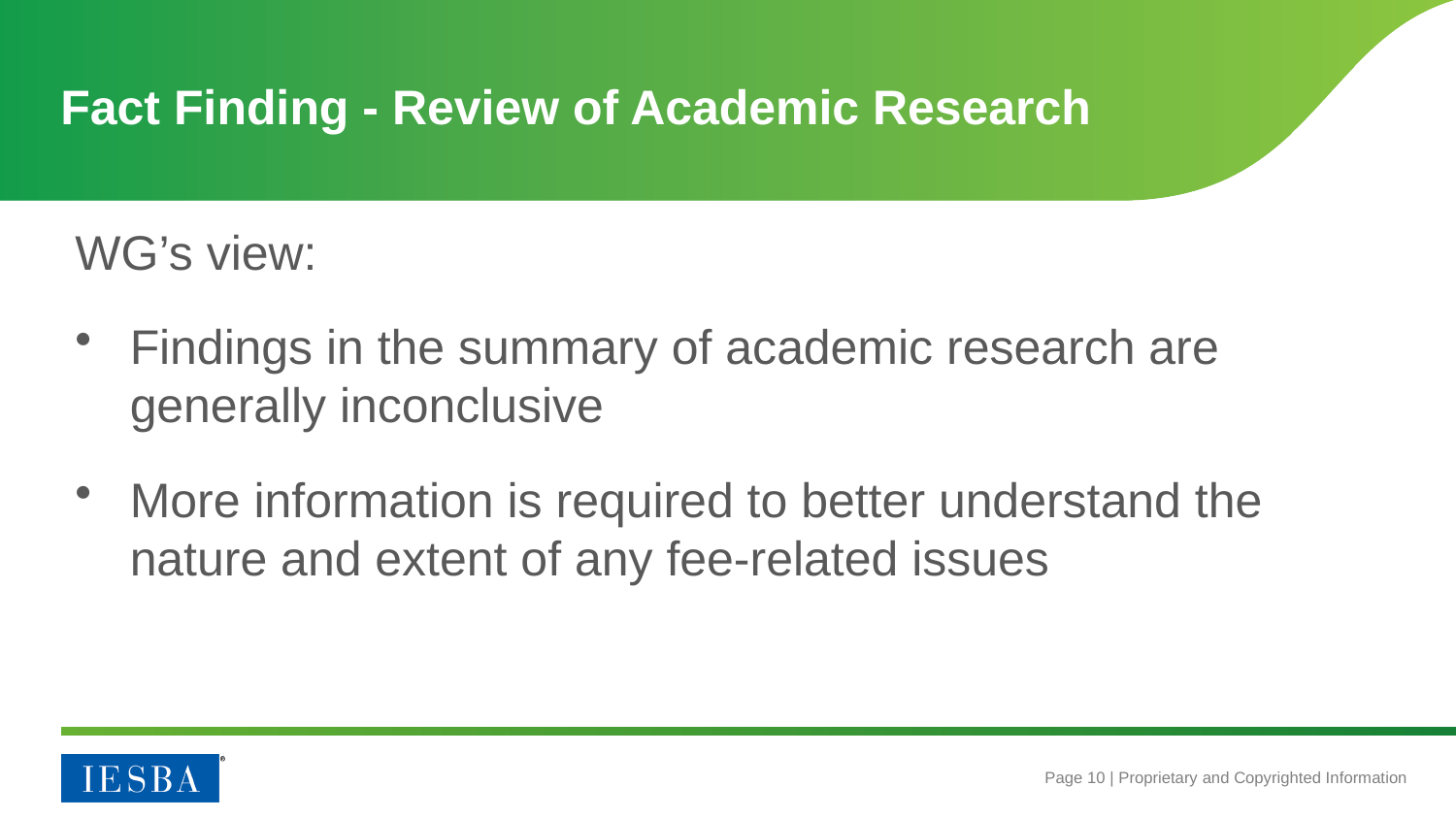

# Fact Finding - Review of Academic Research
WG’s view:
Findings in the summary of academic research are generally inconclusive
More information is required to better understand the nature and extent of any fee-related issues